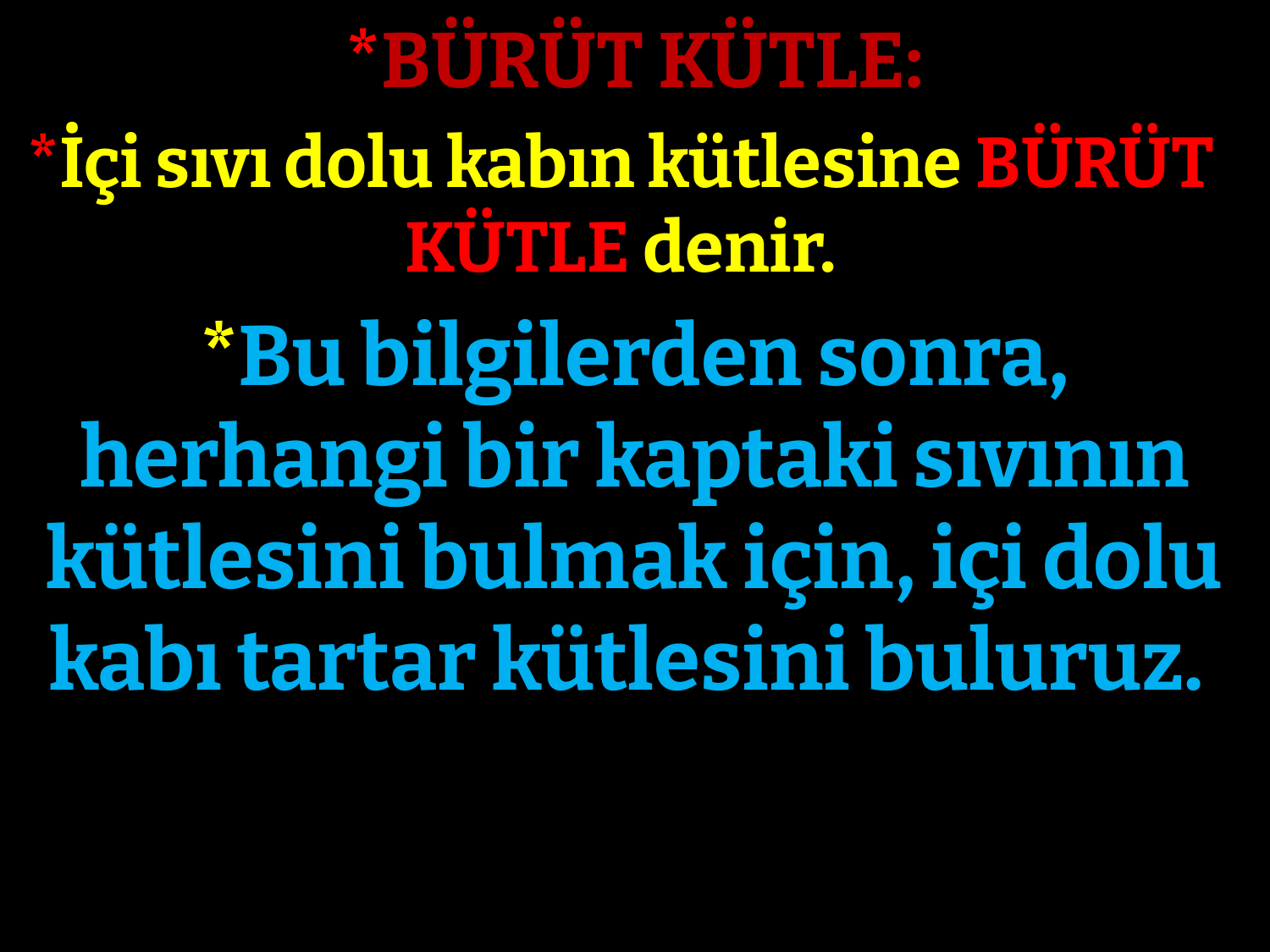

*BÜRÜT KÜTLE:
*İçi sıvı dolu kabın kütlesine BÜRÜT KÜTLE denir.
*Bu bilgilerden sonra, herhangi bir kaptaki sıvının kütlesini bulmak için, içi dolu kabı tartar kütlesini buluruz.
#